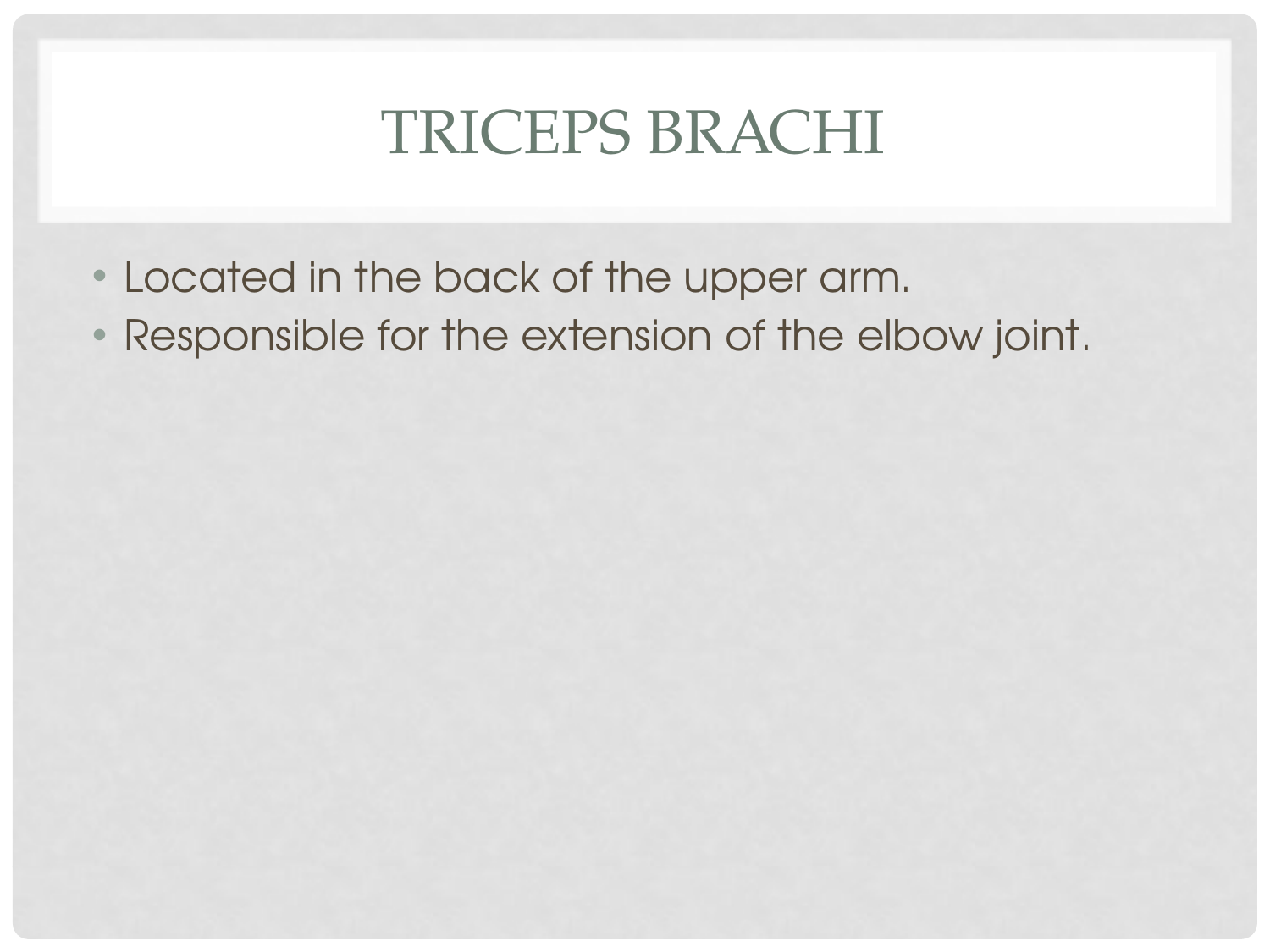

# Triceps Brachi
Located in the back of the upper arm.
Responsible for the extension of the elbow joint.